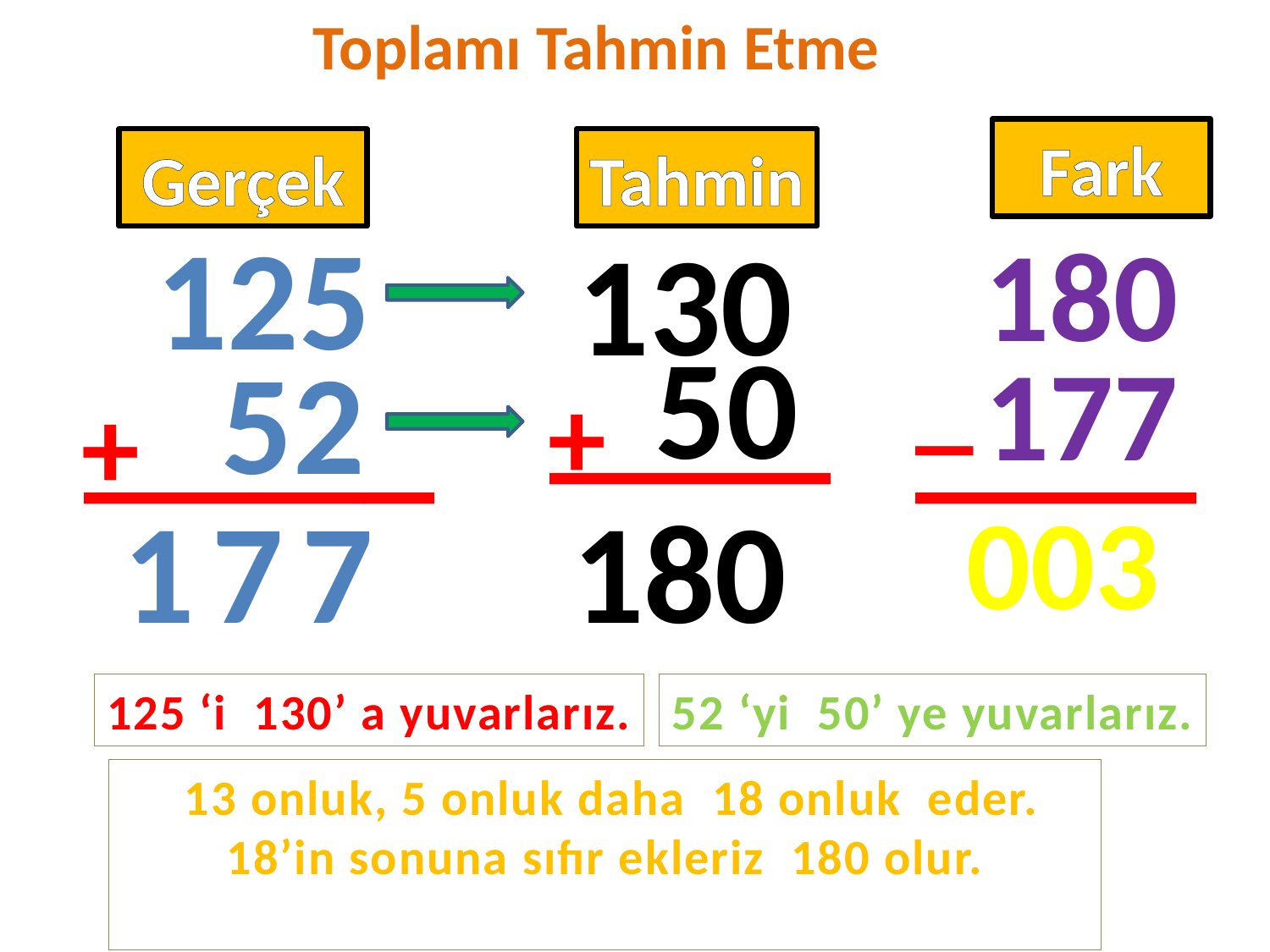

Toplamı Tahmin Etme
Fark
Gerçek
Tahmin
 125
130
180

  50
____
_
52
177
_____
____
+
+

1
7
7
180
003
125 ‘i  130’ a yuvarlarız.
52 ‘yi  50’ ye yuvarlarız.
  13 onluk, 5 onluk daha  18 onluk  eder.
18’in sonuna sıfır ekleriz  180 olur.